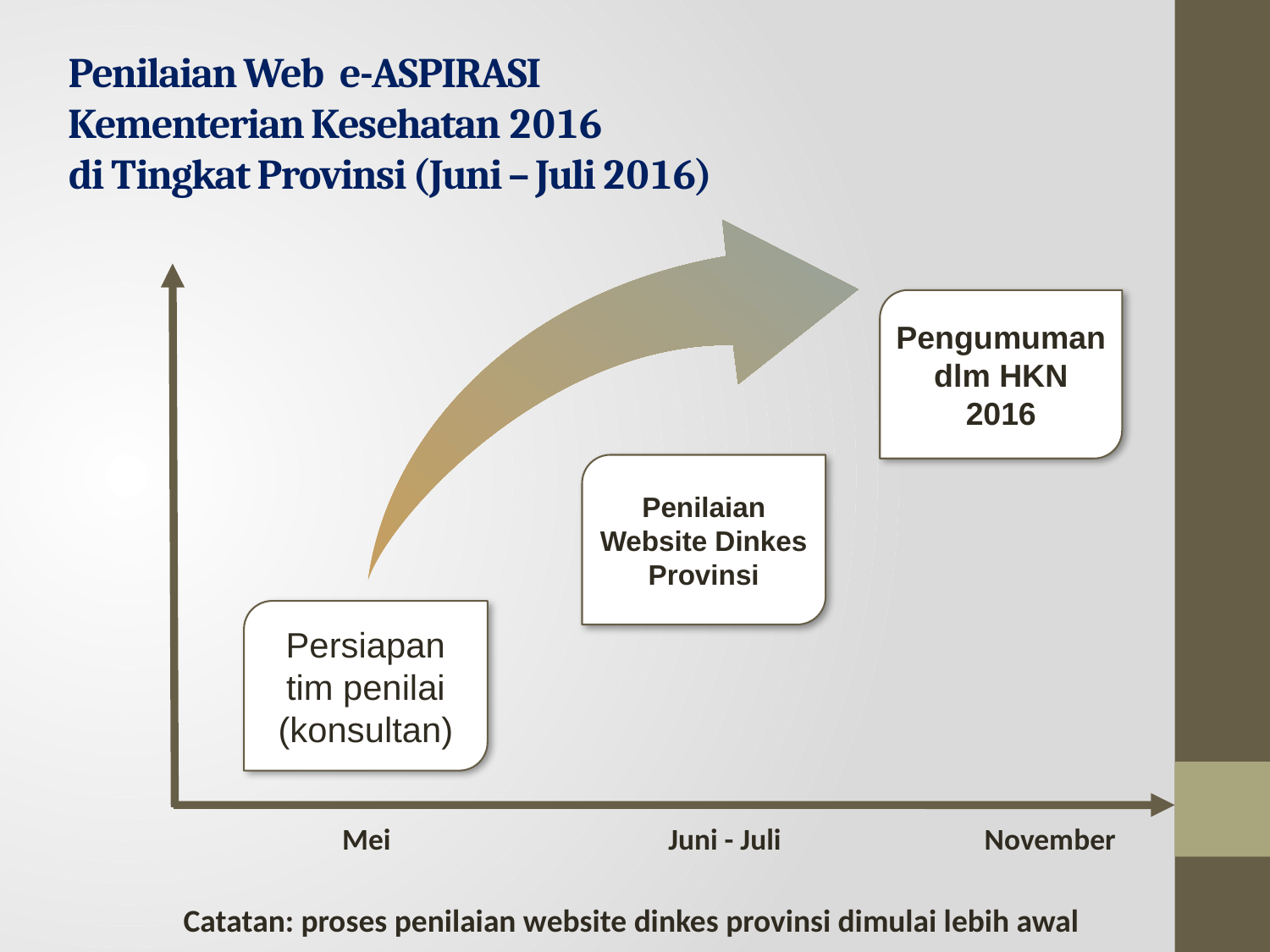

# Penilaian Web  e-ASPIRASI Kementerian Kesehatan 2016 di Tingkat Provinsi (Juni – Juli 2016)

Pengumuman dlm HKN 2016
Penilaian Website Dinkes Provinsi
Persiapan tim penilai (konsultan)

               Mei                                         Juni - Juli                              November
Catatan: proses penilaian website dinkes provinsi dimulai lebih awal